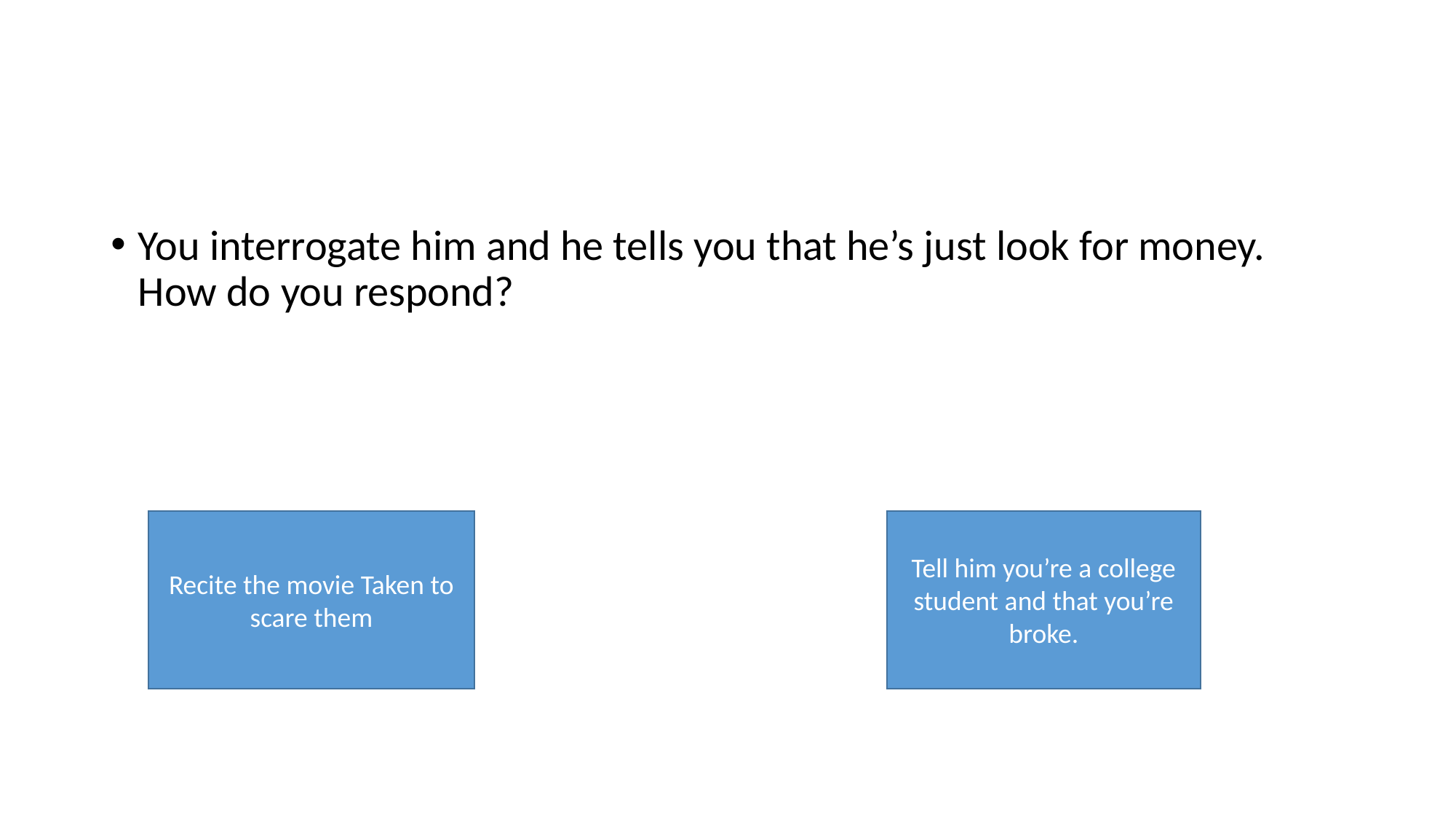

#
You interrogate him and he tells you that he’s just look for money. How do you respond?
Recite the movie Taken to scare them
Tell him you’re a college student and that you’re broke.